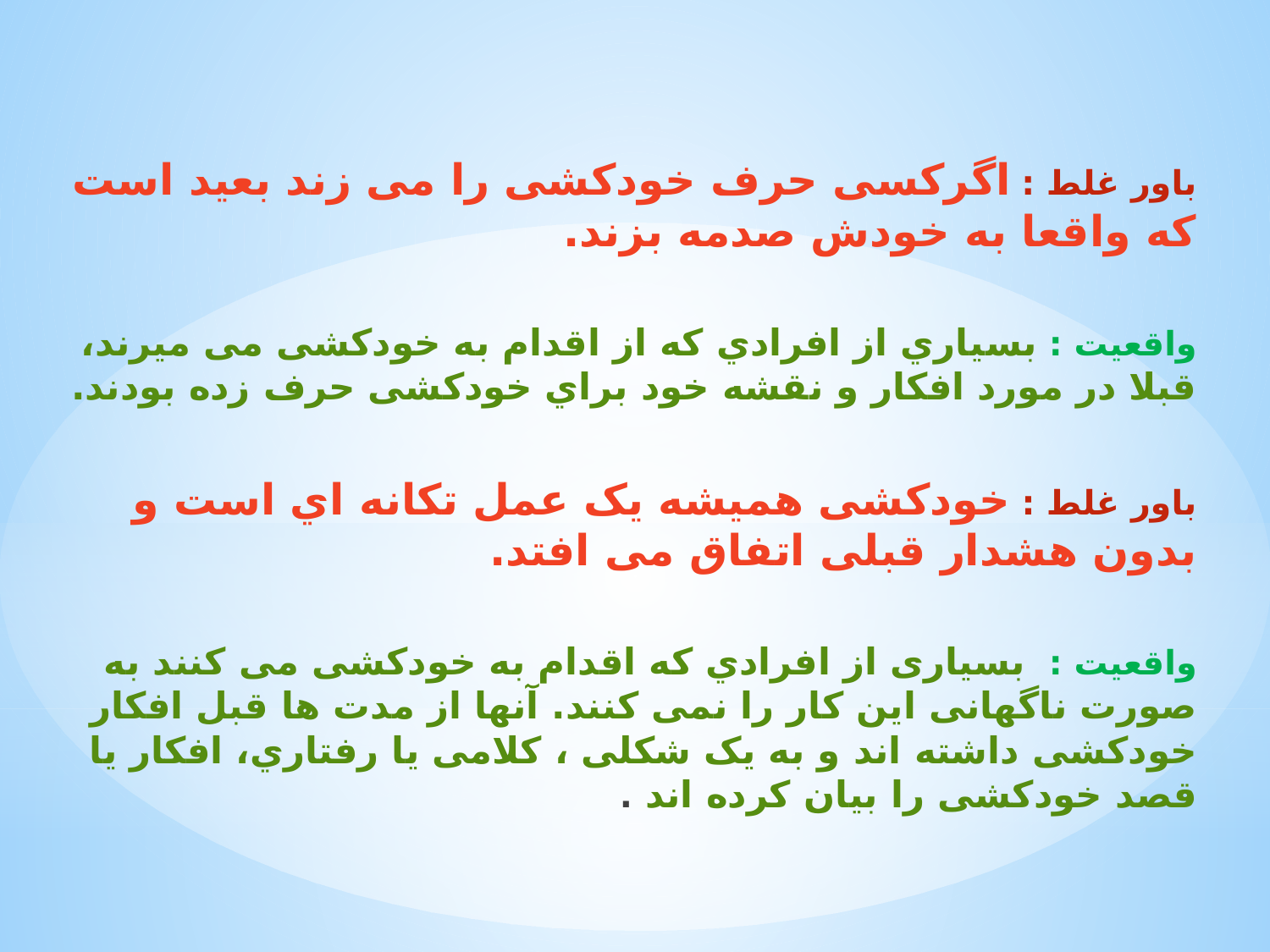

ﺑﺎور ﻏﻠﻂ : اگرﮐﺴﯽ ﺣﺮف ﺧﻮدﮐﺸﯽ را ﻣﯽ زﻧﺪ ﺑﻌﯿﺪ اﺳﺖ ﮐﻪ واﻗﻌﺎ ﺑﻪ ﺧﻮدش ﺻﺪﻣﻪ ﺑﺰﻧﺪ.

واﻗﻌﯿﺖ : ﺑﺴﯿﺎري از اﻓﺮادي ﮐﻪ از اﻗﺪام ﺑﻪ ﺧﻮدﮐﺸﯽ ﻣﯽ ﻣﯿﺮﻧﺪ، ﻗﺒﻼ در ﻣﻮرد اﻓﮑﺎر و ﻧﻘﺸﻪ ﺧﻮد ﺑﺮاي ﺧﻮدﮐﺸﯽ ﺣﺮف زده ﺑﻮدﻧﺪ.

ﺑﺎور ﻏﻠﻂ : ﺧﻮدﮐﺸﯽ ﻫﻤﯿﺸﻪ ﯾﮏ ﻋﻤﻞ ﺗﮑﺎﻧﻪ اي اﺳﺖ و ﺑﺪون ﻫﺸﺪار ﻗﺒﻠﯽ اﺗﻔﺎق ﻣﯽ اﻓﺘﺪ.

واﻗﻌﯿﺖ :  بسیاری از افرادي که اقدام به خودکشی می کنند به صورت ناگهانی این کار را نمی کنند. آنها از مدت ها قبل افکار خودکشی داشته اند و به یک شکلی ، کلامی یا رفتاري، افکار یا قصد خودکشی را بیان کرده اند .